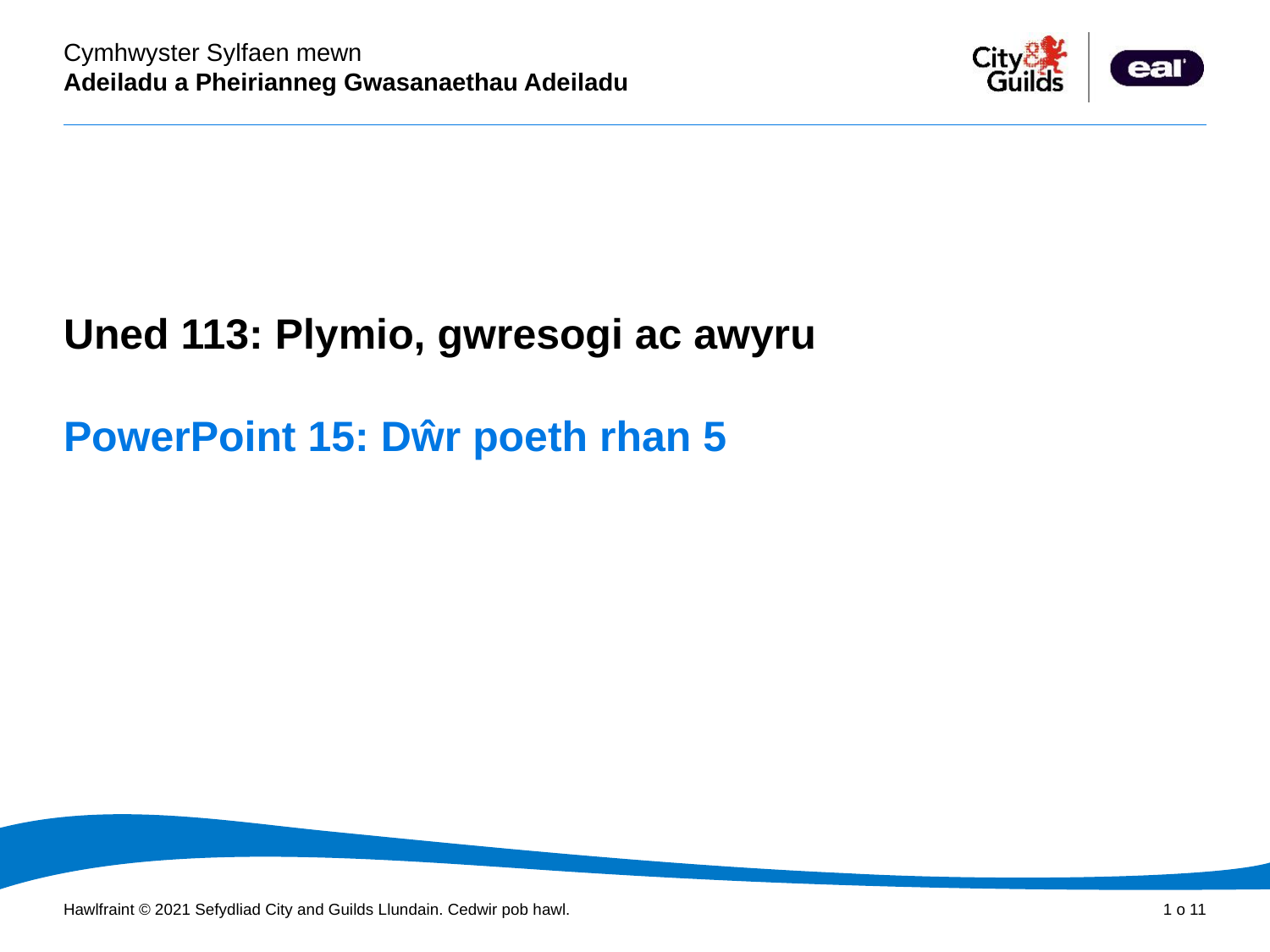

Cyflwyniad PowerPoint
Uned 113: Plymio, gwresogi ac awyru
# PowerPoint 15: Dŵr poeth rhan 5